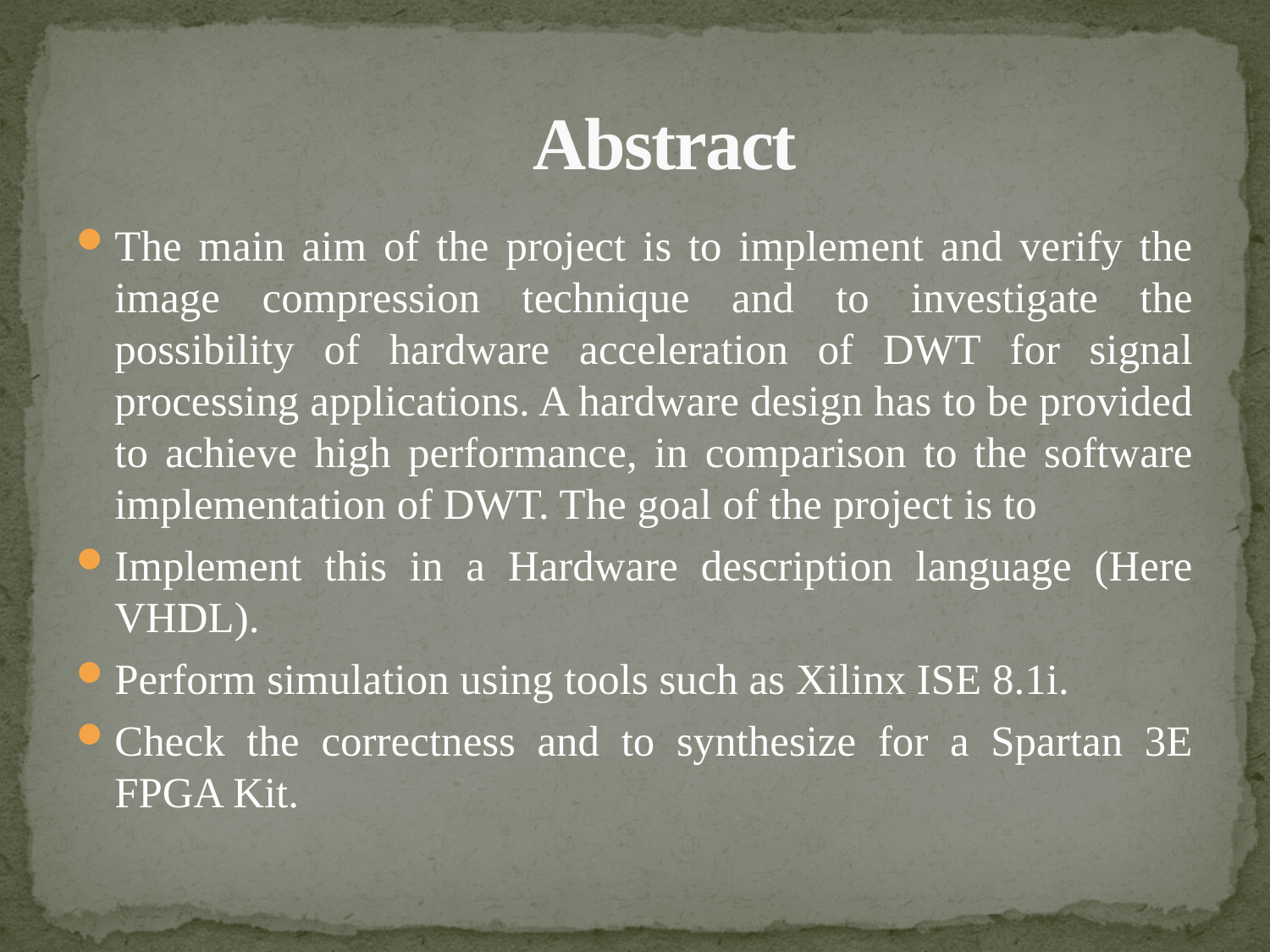

# Abstract
The main aim of the project is to implement and verify the image compression technique and to investigate the possibility of hardware acceleration of DWT for signal processing applications. A hardware design has to be provided to achieve high performance, in comparison to the software implementation of DWT. The goal of the project is to
Implement this in a Hardware description language (Here VHDL).
Perform simulation using tools such as Xilinx ISE 8.1i.
Check the correctness and to synthesize for a Spartan 3E FPGA Kit.